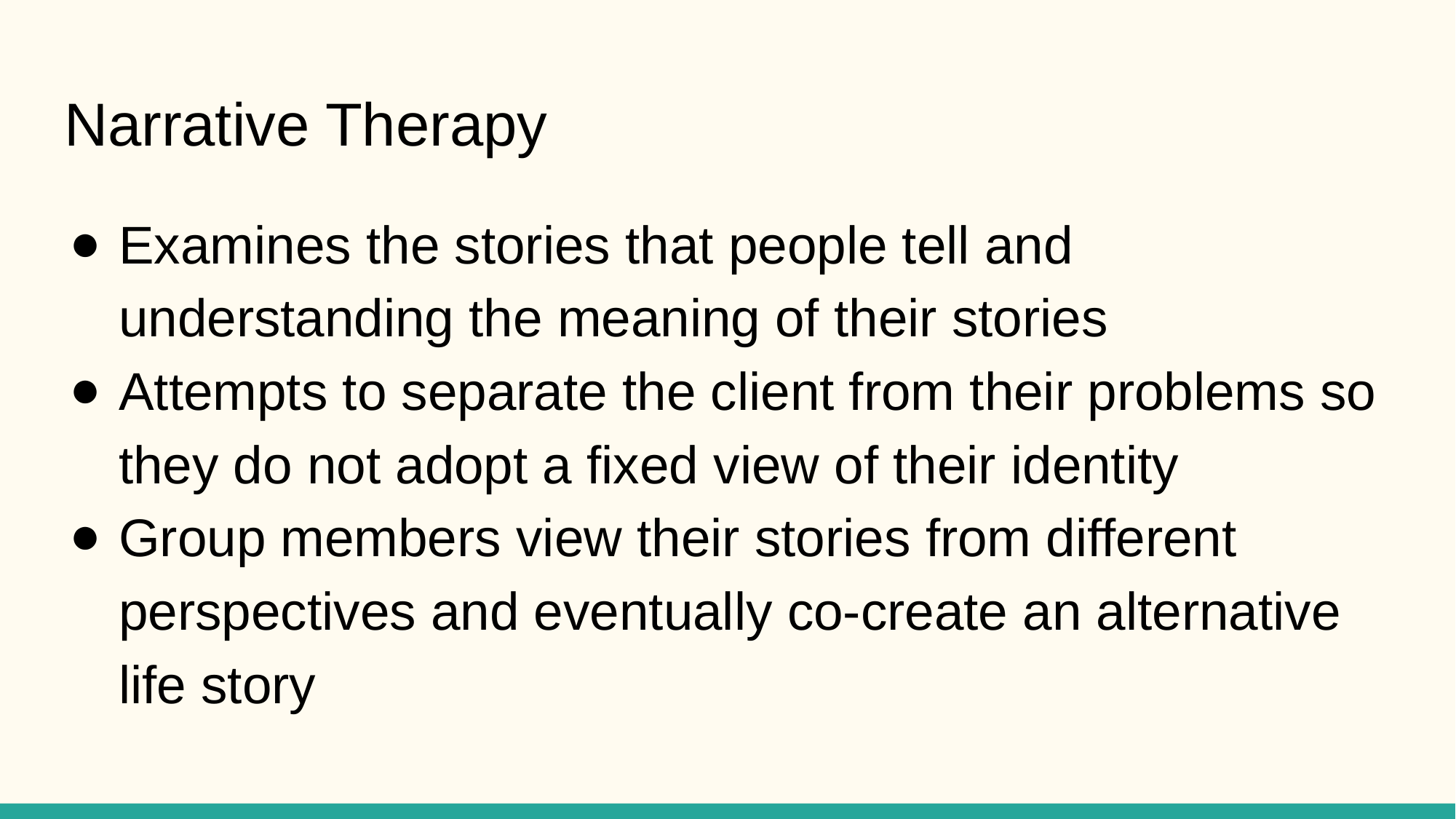

# Narrative Therapy
Examines the stories that people tell and understanding the meaning of their stories
Attempts to separate the client from their problems so they do not adopt a fixed view of their identity
Group members view their stories from different perspectives and eventually co-create an alternative life story